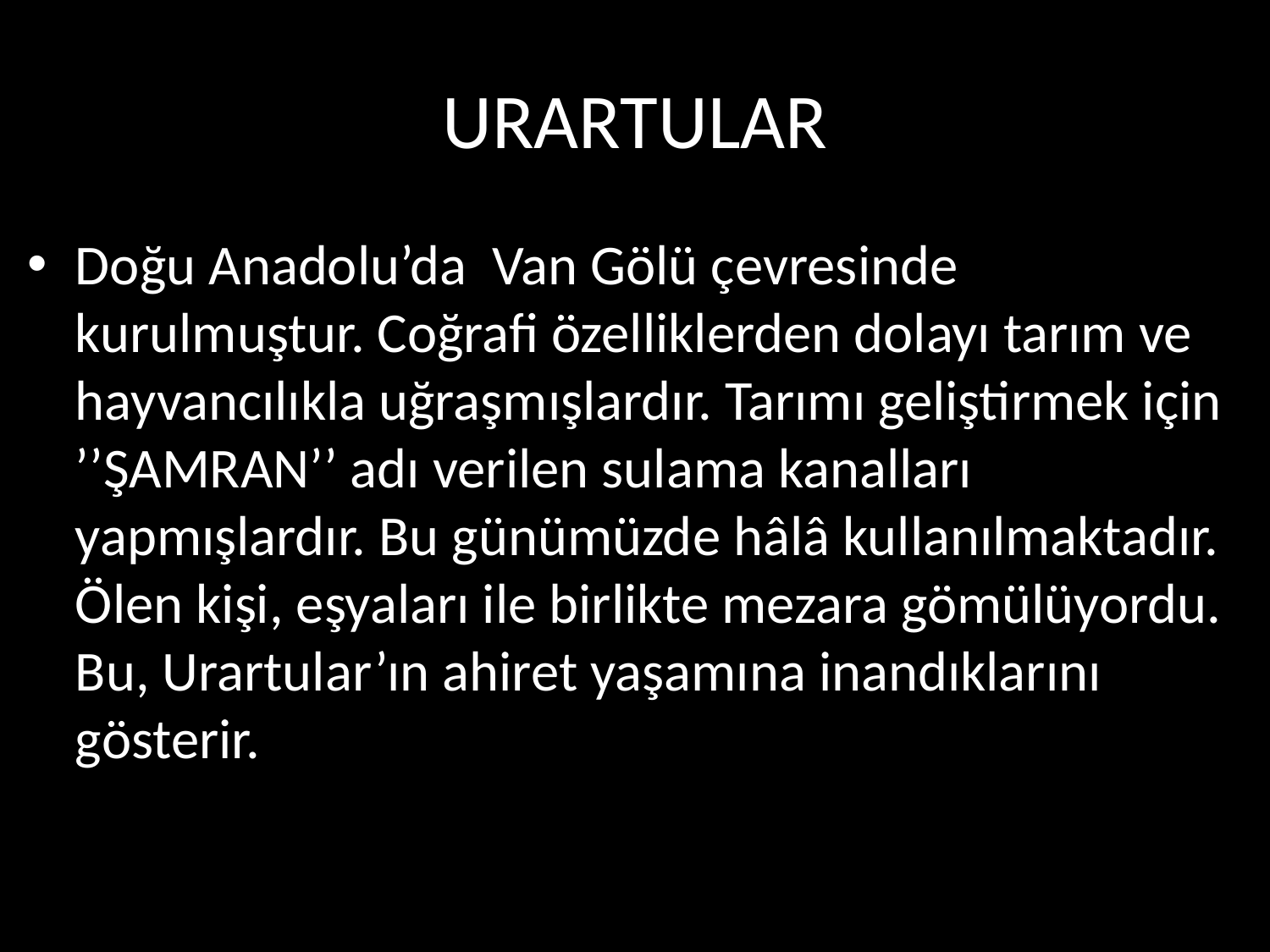

# URARTULAR
Doğu Anadolu’da  Van Gölü çevresinde kurulmuştur. Coğrafi özelliklerden dolayı tarım ve hayvancılıkla uğraşmışlardır. Tarımı geliştirmek için ’’ŞAMRAN’’ adı verilen sulama kanalları yapmışlardır. Bu günümüzde hâlâ kullanılmaktadır. Ölen kişi, eşyaları ile birlikte mezara gömülüyordu. Bu, Urartular’ın ahiret yaşamına inandıklarını gösterir.